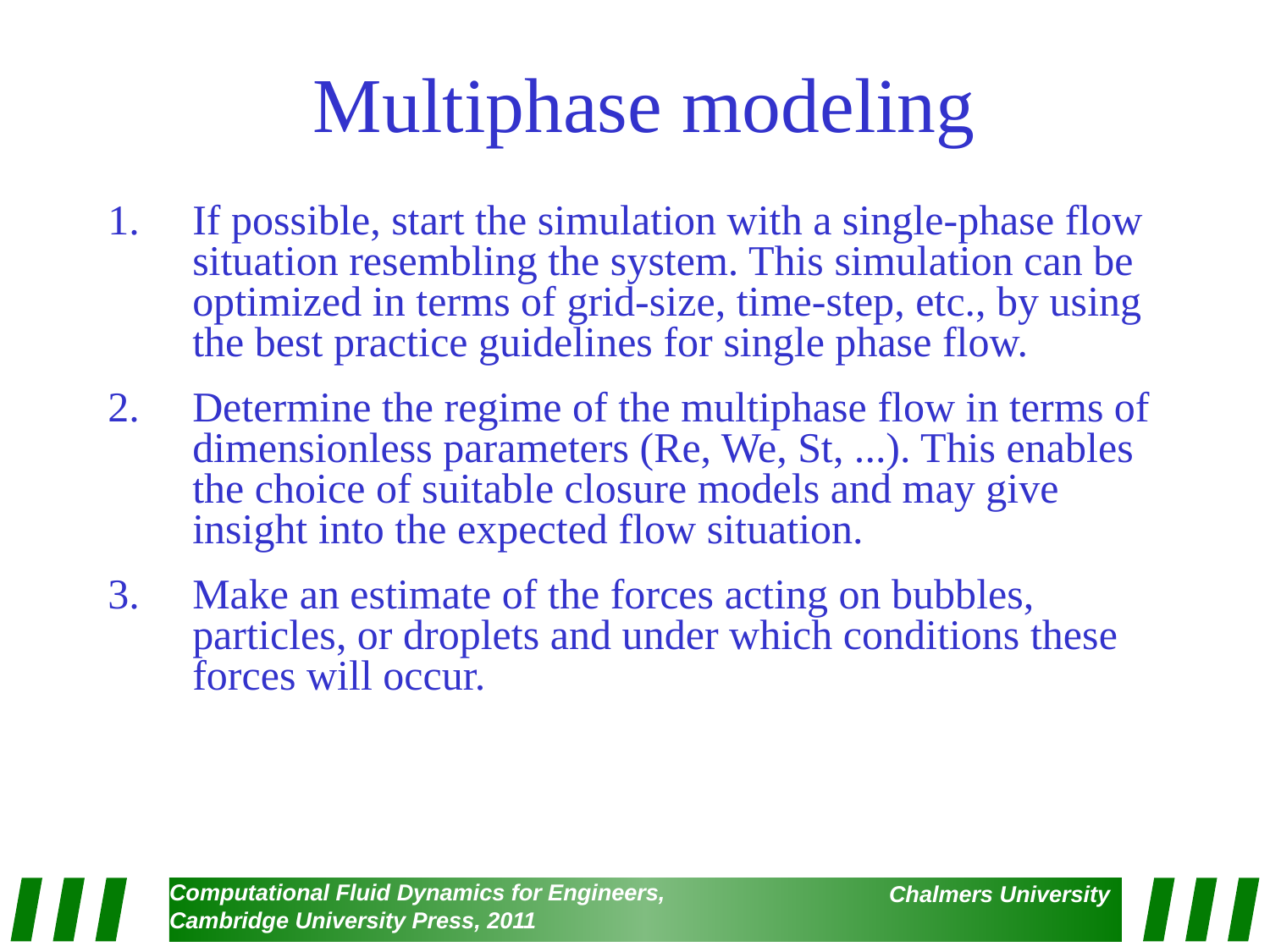

# Multiphase modeling
If possible, start the simulation with a single-phase flow situation resembling the system. This simulation can be optimized in terms of grid-size, time-step, etc., by using the best practice guidelines for single phase flow.

Determine the regime of the multiphase flow in terms of dimensionless parameters (Re, We, St, ...). This enables the choice of suitable closure models and may give insight into the expected flow situation.

Make an estimate of the forces acting on bubbles, particles, or droplets and under which conditions these forces will occur.